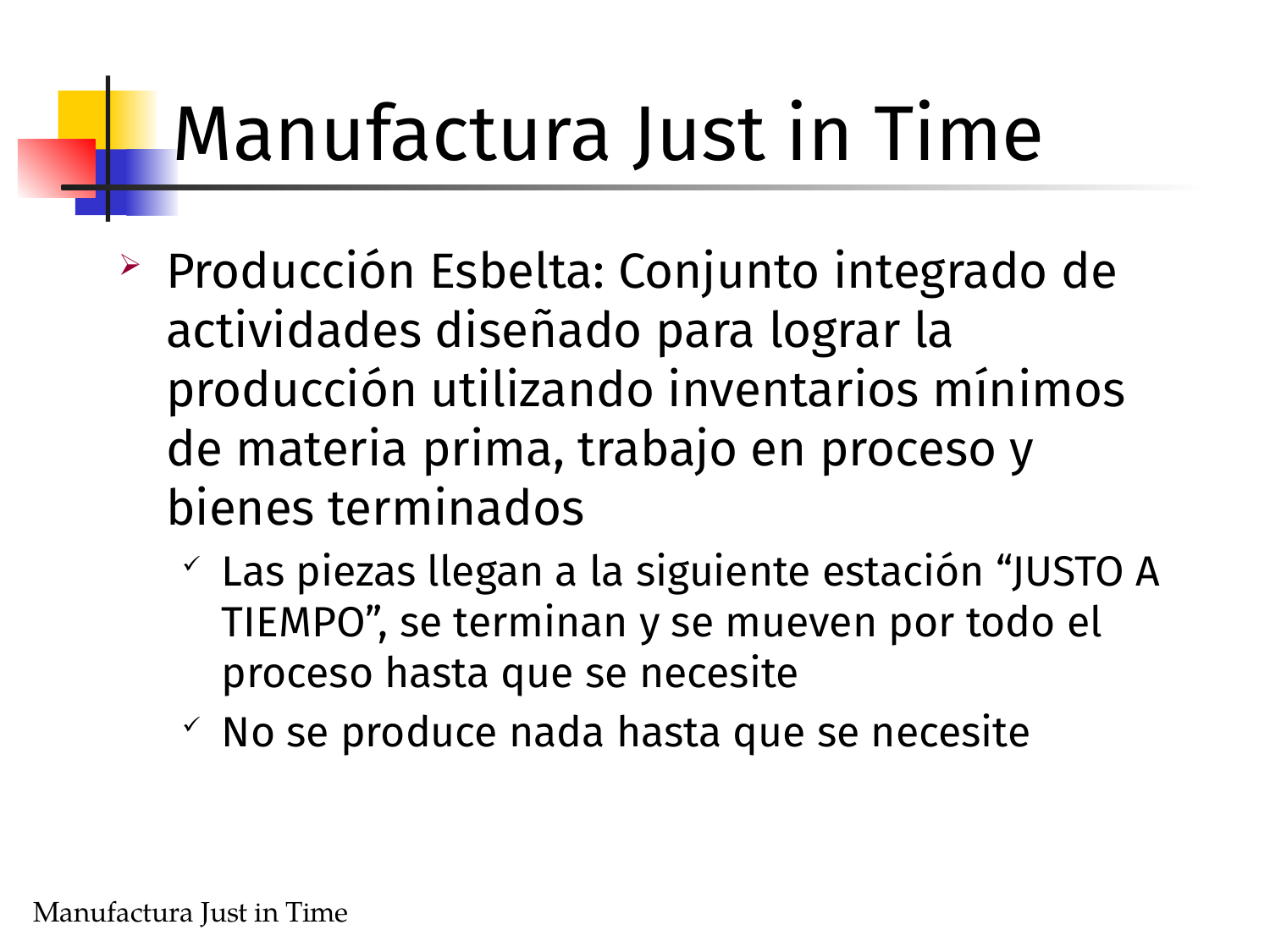

# Manufactura Just in Time
Producción Esbelta: Conjunto integrado de actividades diseñado para lograr la producción utilizando inventarios mínimos de materia prima, trabajo en proceso y bienes terminados
Las piezas llegan a la siguiente estación “JUSTO A TIEMPO”, se terminan y se mueven por todo el proceso hasta que se necesite
No se produce nada hasta que se necesite